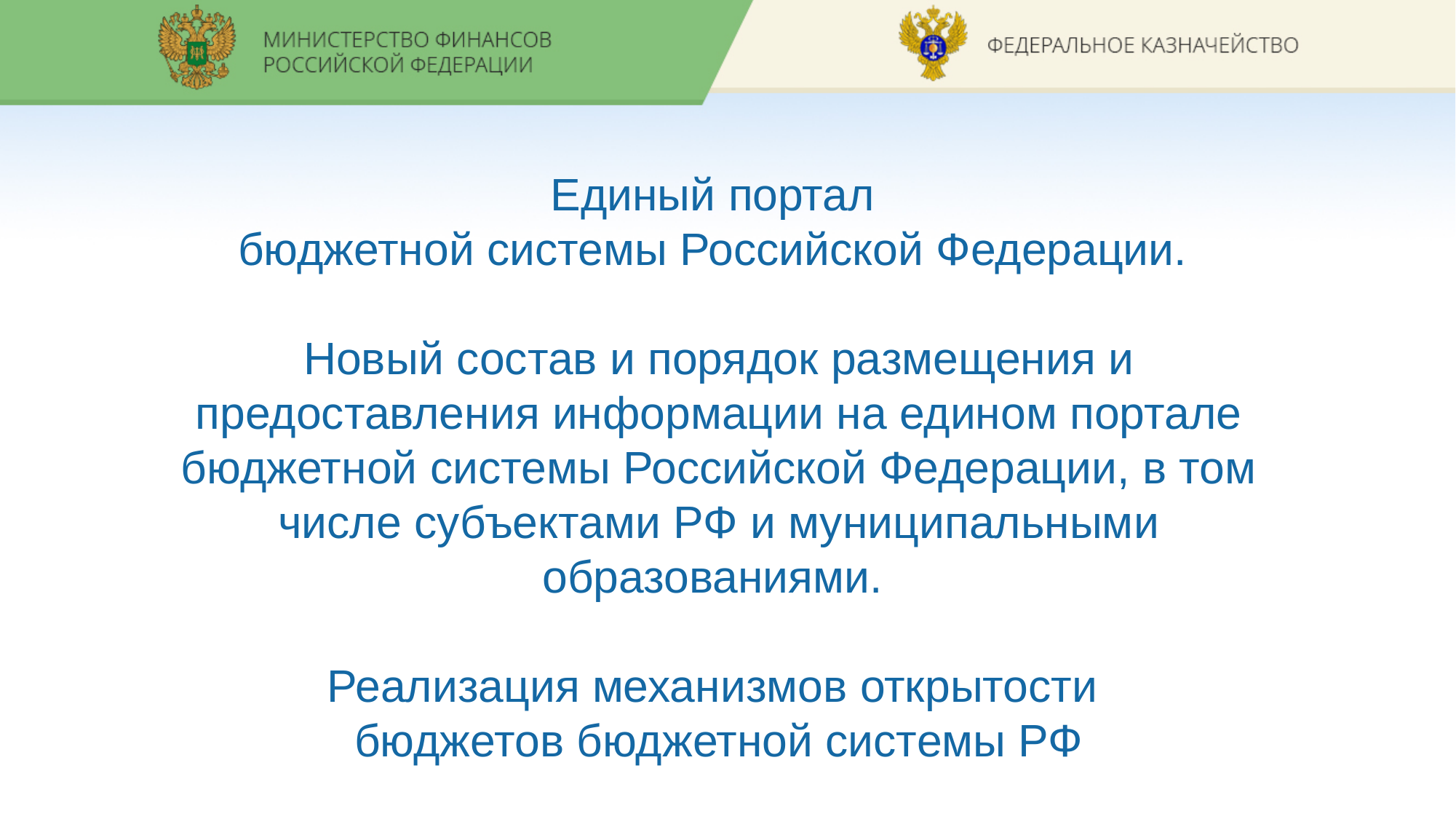

Единый портал
бюджетной системы Российской Федерации.

Новый состав и порядок размещения и предоставления информации на едином портале бюджетной системы Российской Федерации, в том числе субъектами РФ и муниципальными образованиями.

Реализация механизмов открытости
бюджетов бюджетной системы РФ